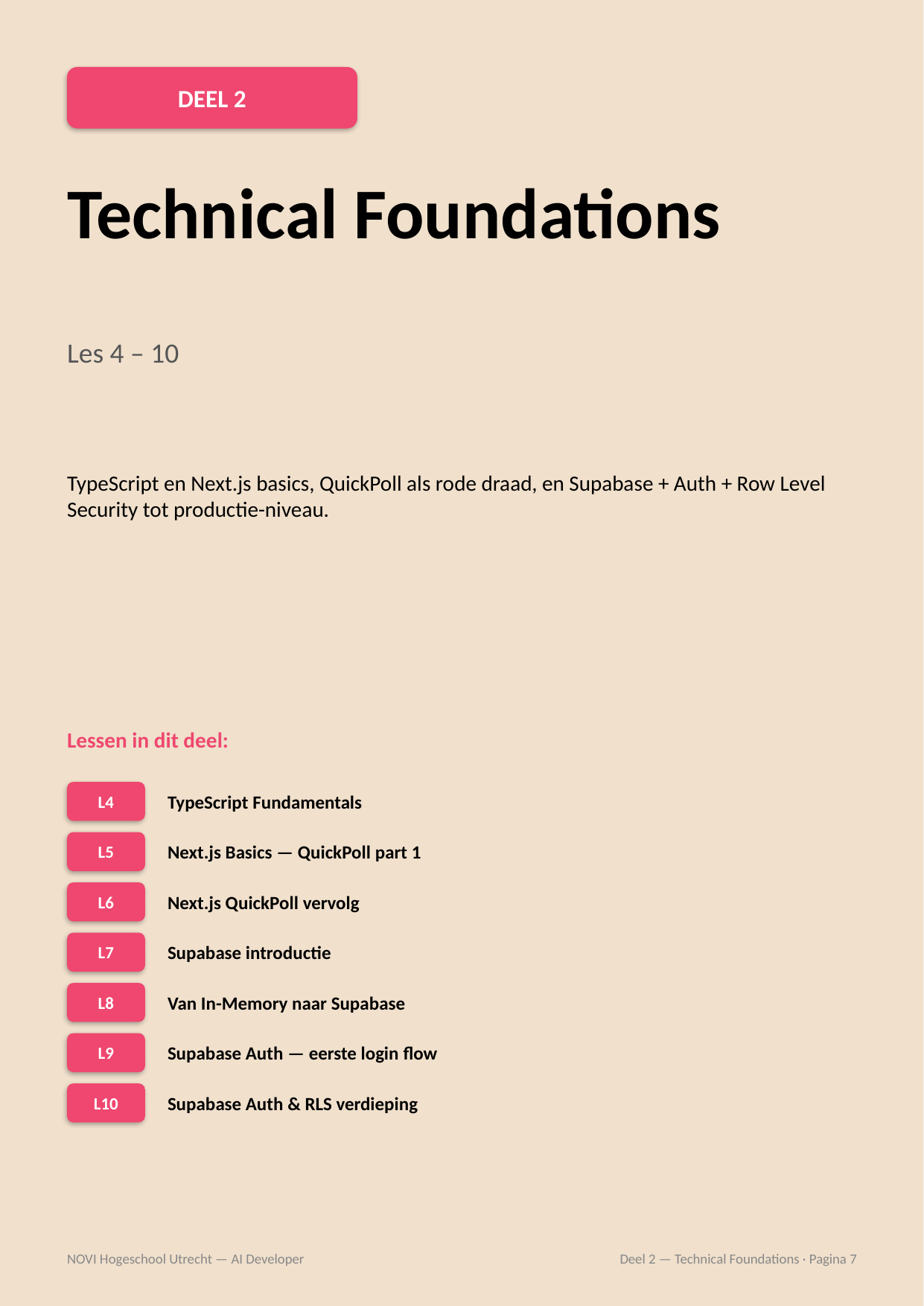

DEEL 2
Technical Foundations
Les 4 – 10
TypeScript en Next.js basics, QuickPoll als rode draad, en Supabase + Auth + Row Level Security tot productie-niveau.
Lessen in dit deel:

L4
TypeScript Fundamentals

L5
Next.js Basics — QuickPoll part 1

L6
Next.js QuickPoll vervolg

L7
Supabase introductie

L8
Van In-Memory naar Supabase

L9
Supabase Auth — eerste login flow

L10
Supabase Auth & RLS verdieping
NOVI Hogeschool Utrecht — AI Developer
Deel 2 — Technical Foundations · Pagina 7